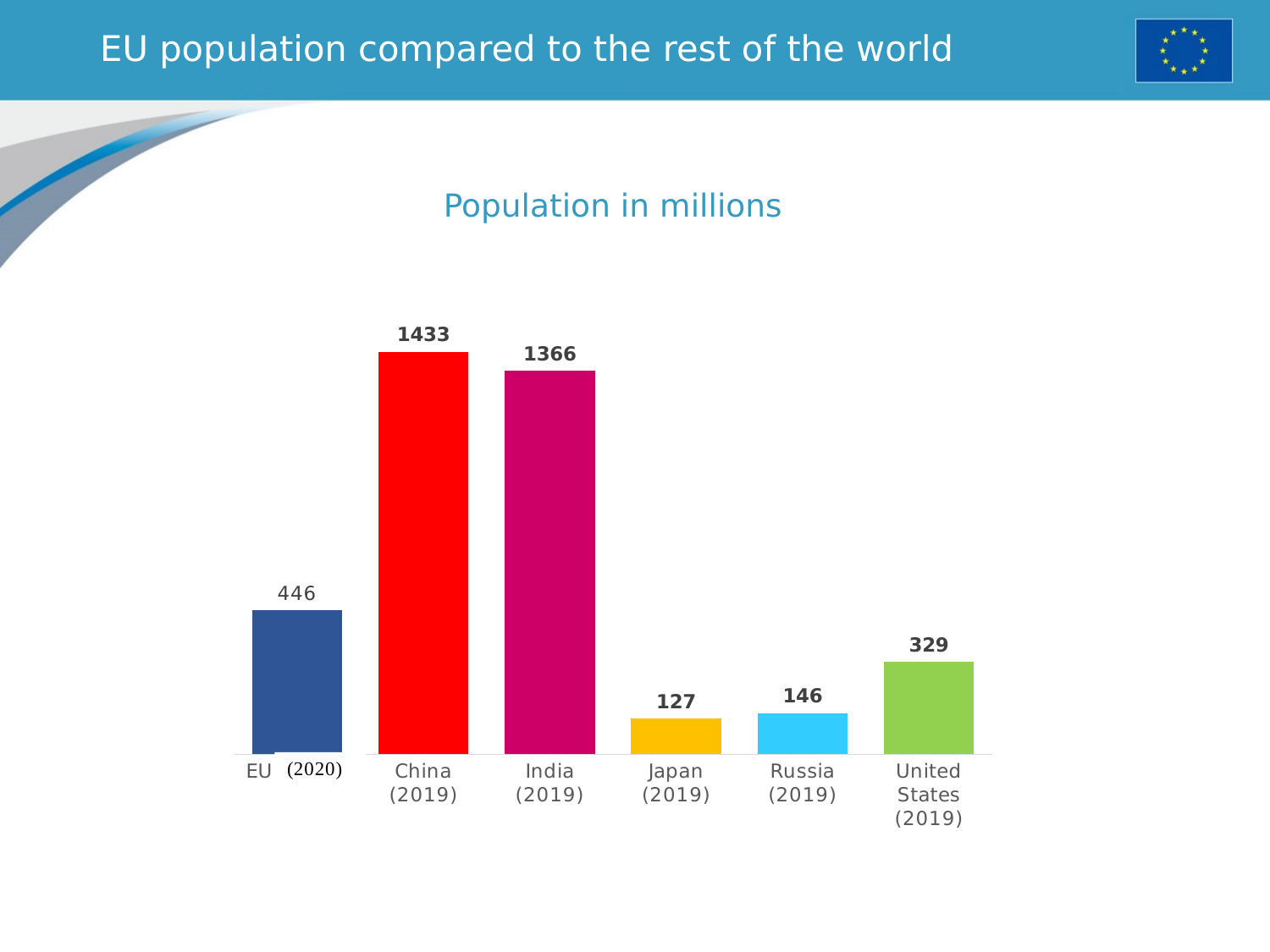

# EU population compared to the rest of the world
Population in millions

### Chart

| Category |  |
|---|---|
| EU (2019) | 513.0 |
| China (2019) | 1433.0 |
| India (2019) | 1366.0 |
| Japan (2019) | 127.0 |
| Russia (2019) | 146.0 |
| United States (2019) | 329.0 |